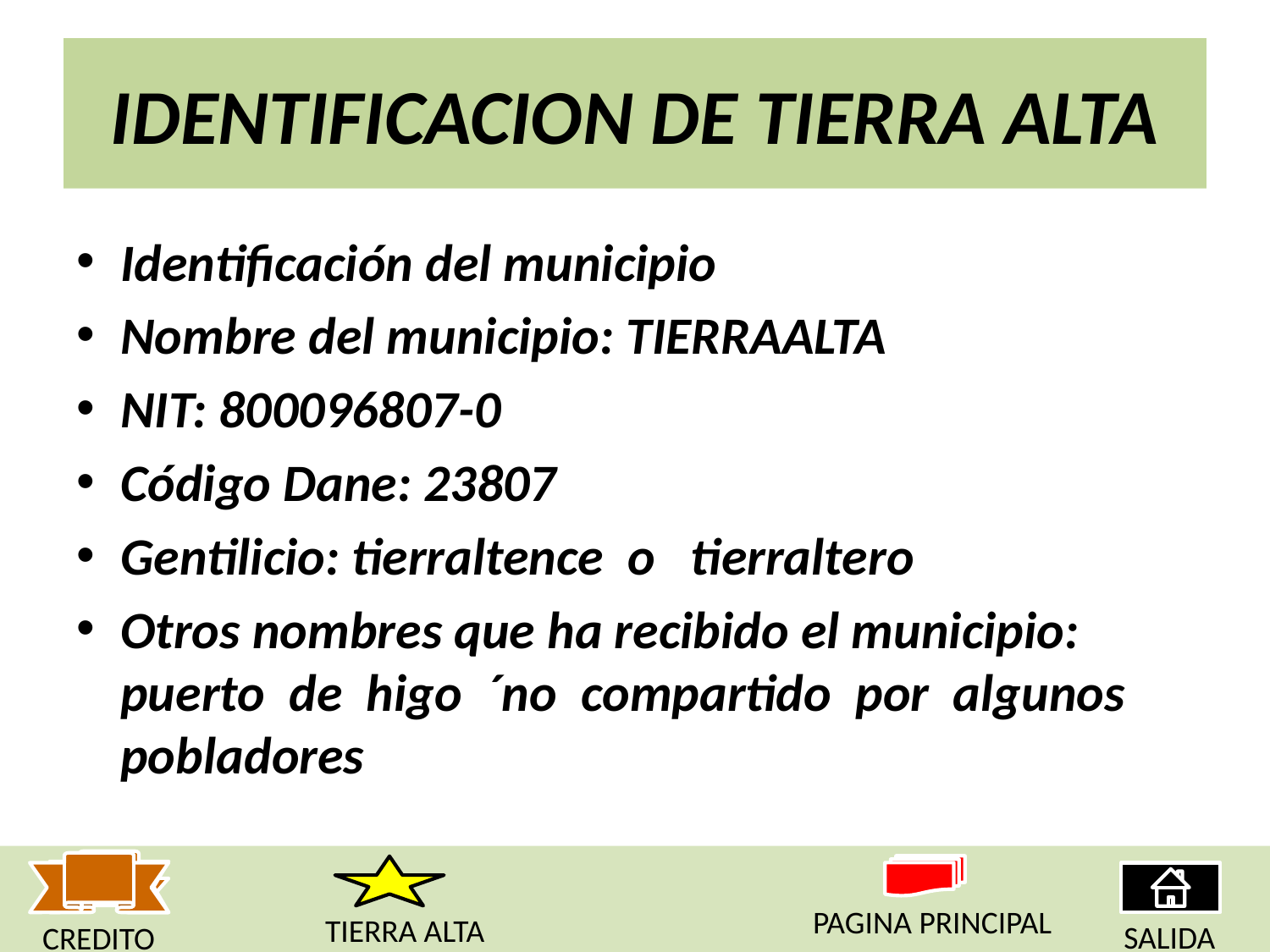

# IDENTIFICACION DE TIERRA ALTA
Identificación del municipio
Nombre del municipio: TIERRAALTA
NIT: 800096807-0
Código Dane: 23807
Gentilicio: tierraltence  o   tierraltero
Otros nombres que ha recibido el municipio: puerto  de  higo  ´no  compartido  por  algunos  pobladores

PAGINA PRINCIPAL
TIERRA ALTA
SALIDA
CREDITO